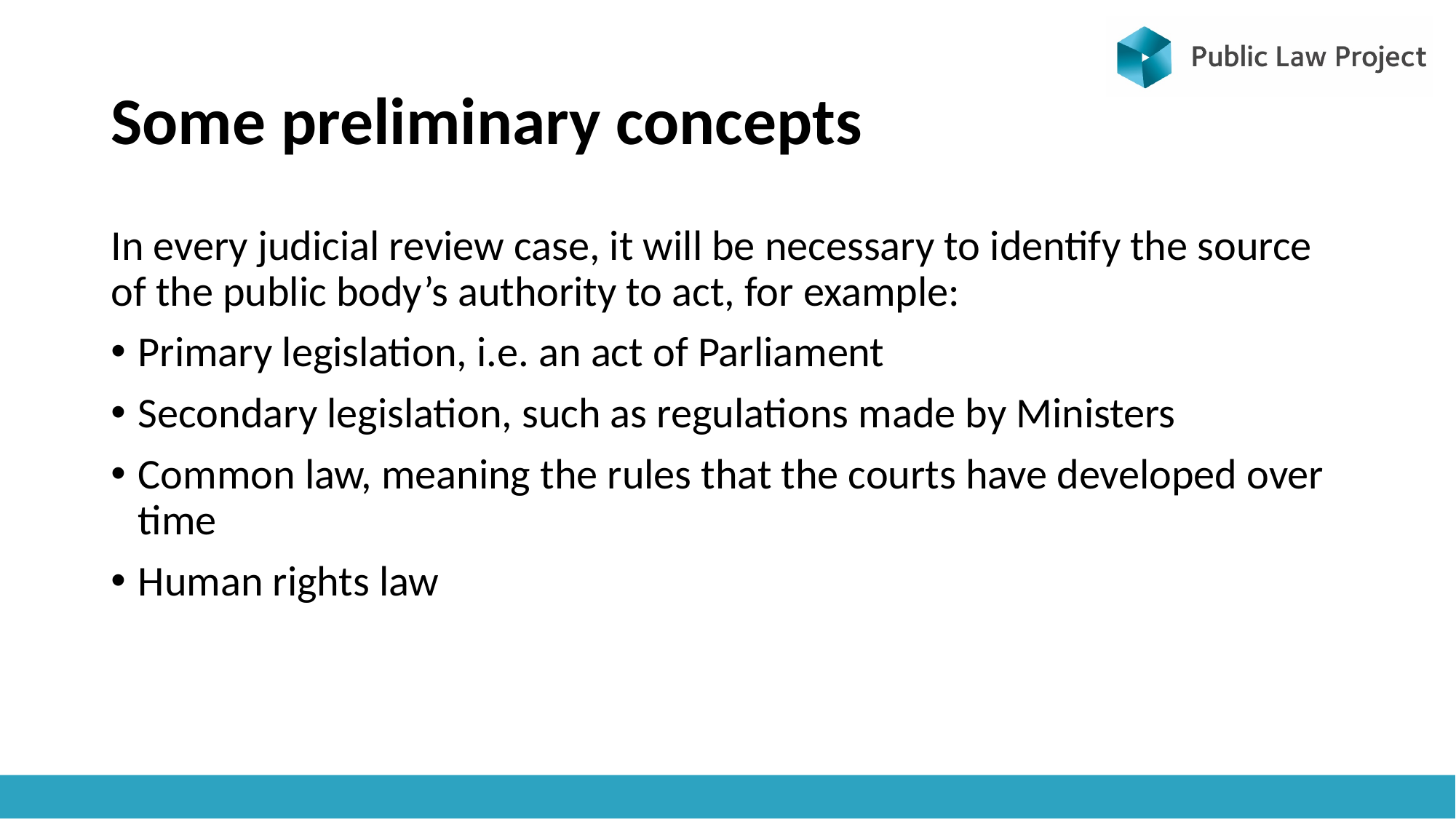

# Some preliminary concepts
In every judicial review case, it will be necessary to identify the source of the public body’s authority to act, for example:
Primary legislation, i.e. an act of Parliament
Secondary legislation, such as regulations made by Ministers
Common law, meaning the rules that the courts have developed over time
Human rights law